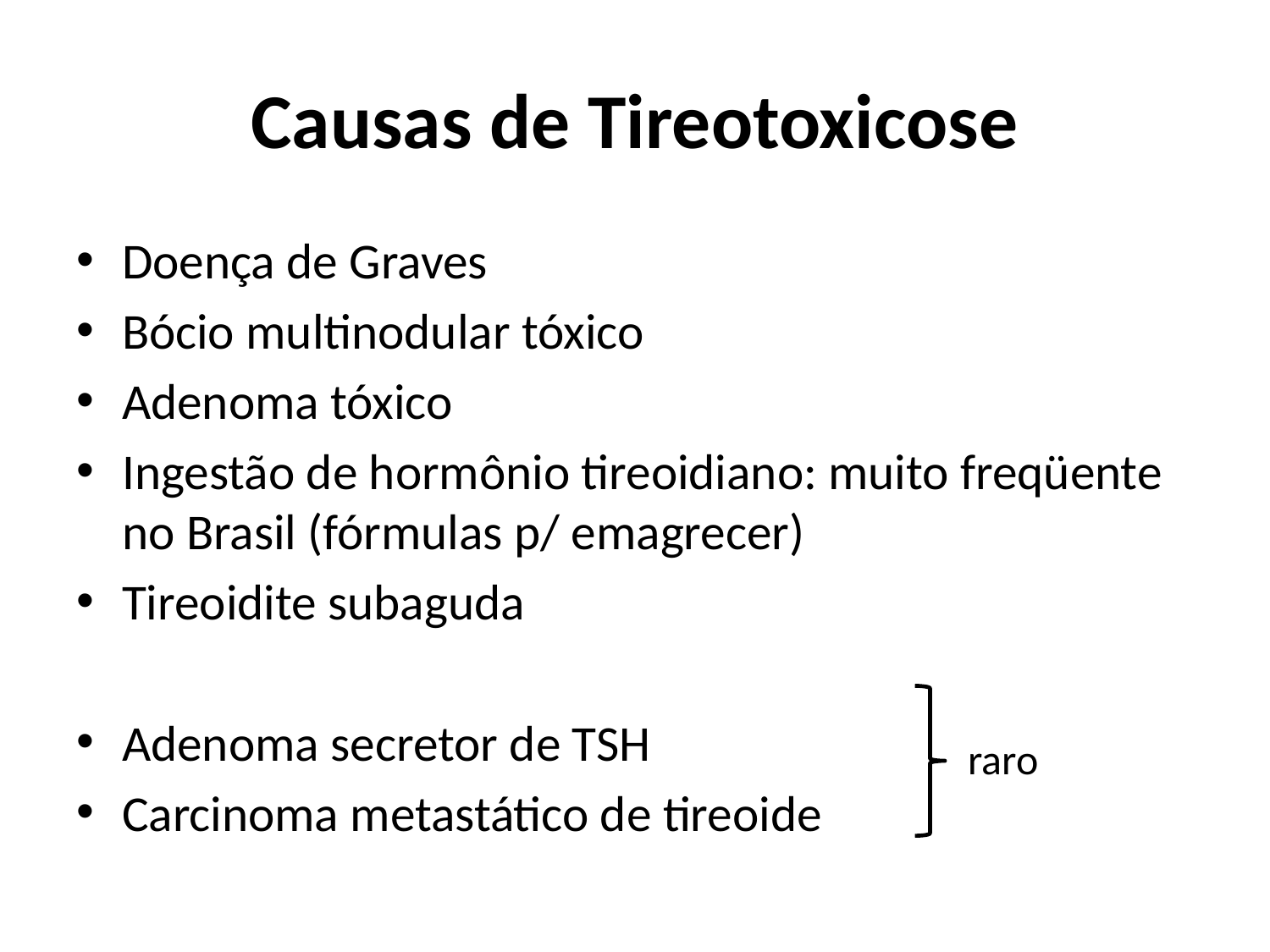

# Causas de Tireotoxicose
Doença de Graves
Bócio multinodular tóxico
Adenoma tóxico
Ingestão de hormônio tireoidiano: muito freqüente no Brasil (fórmulas p/ emagrecer)
Tireoidite subaguda

Adenoma secretor de TSH
Carcinoma metastático de tireoide

raro